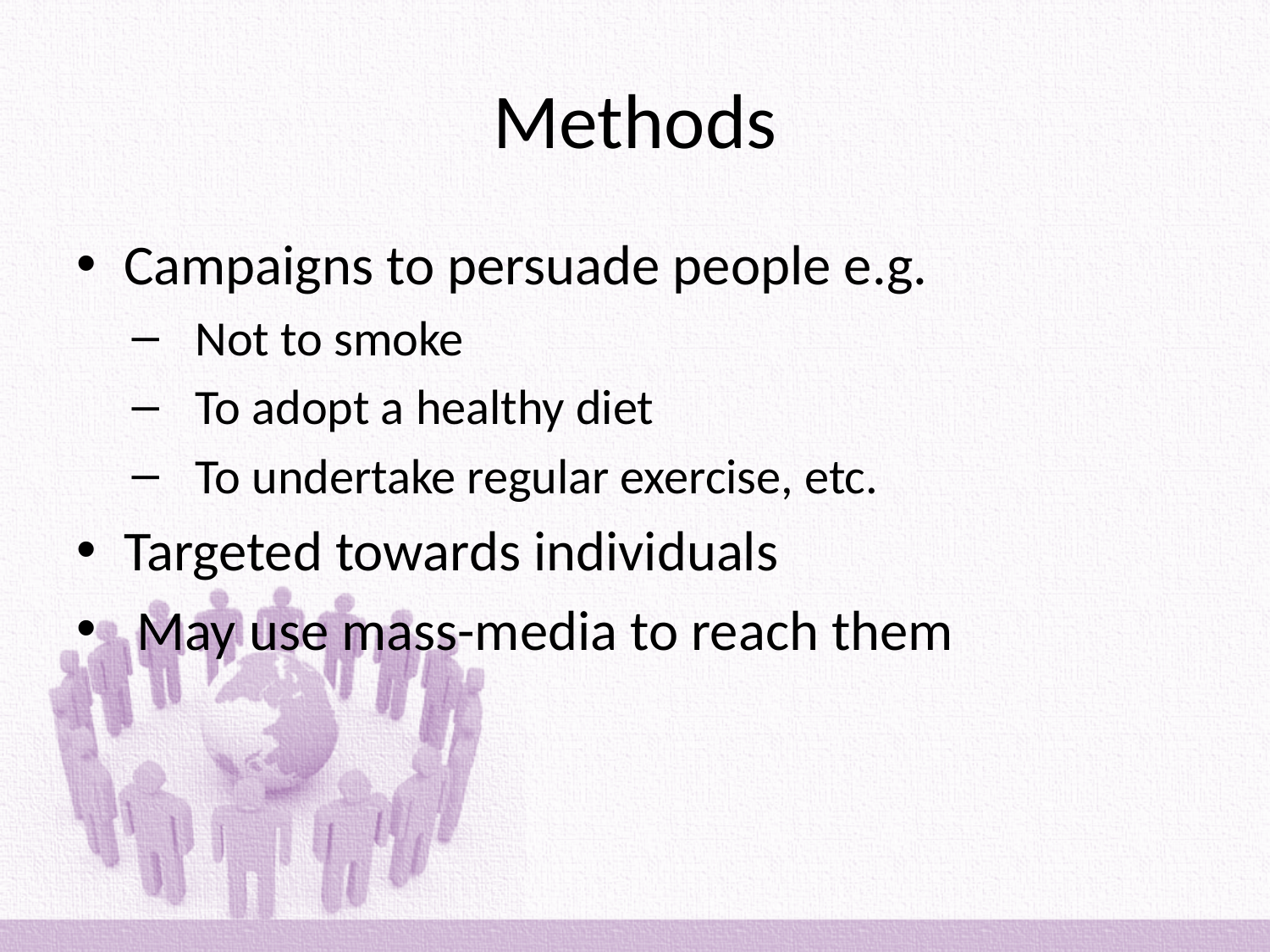

# Methods
Campaigns to persuade people e.g.
Not to smoke
To adopt a healthy diet
To undertake regular exercise, etc.
Targeted towards individuals
 May use mass-media to reach them